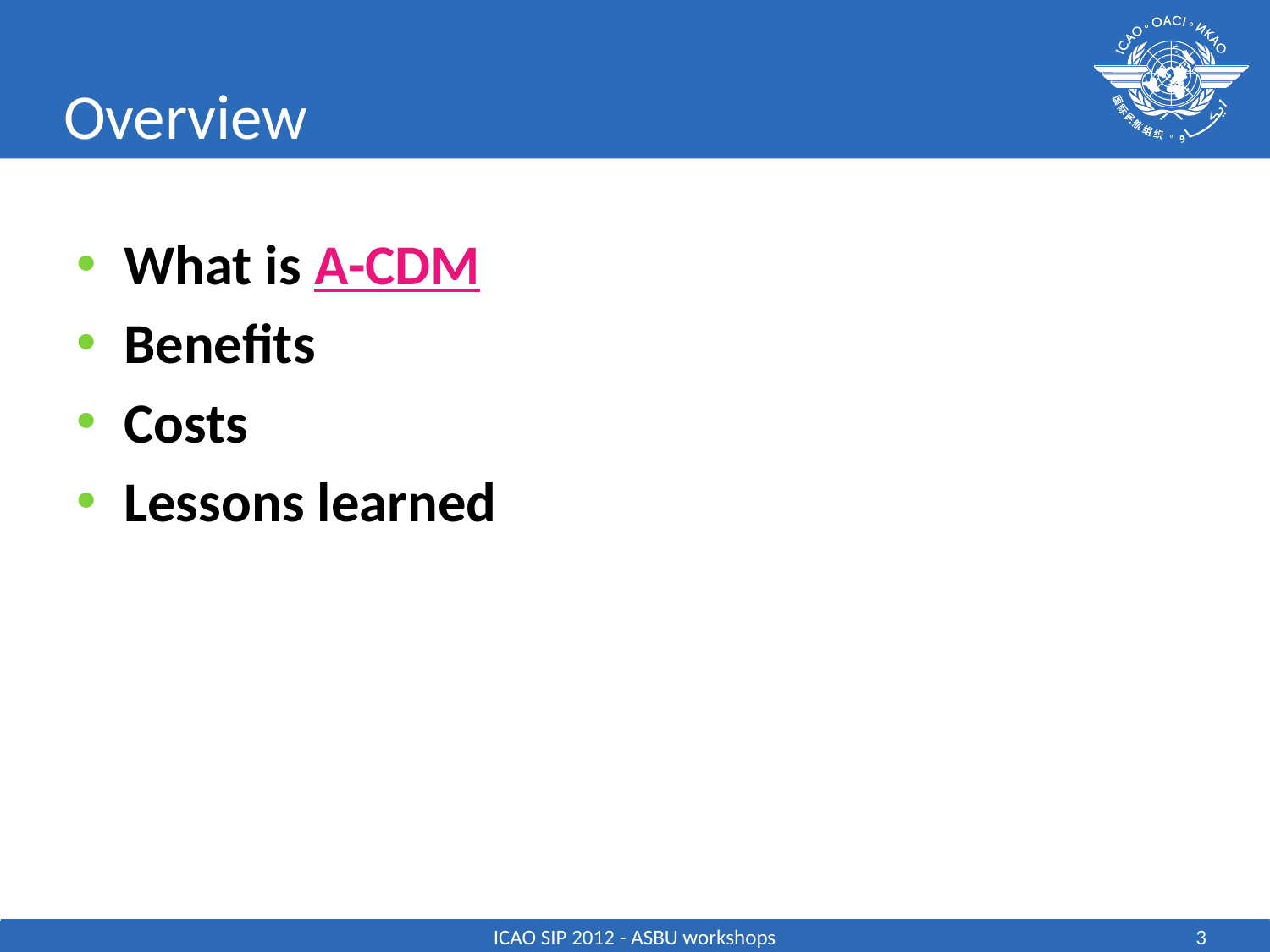

# Overview
What is A-CDM
Benefits
Costs
Lessons learned

ICAO SIP 2012 - ASBU workshops
3